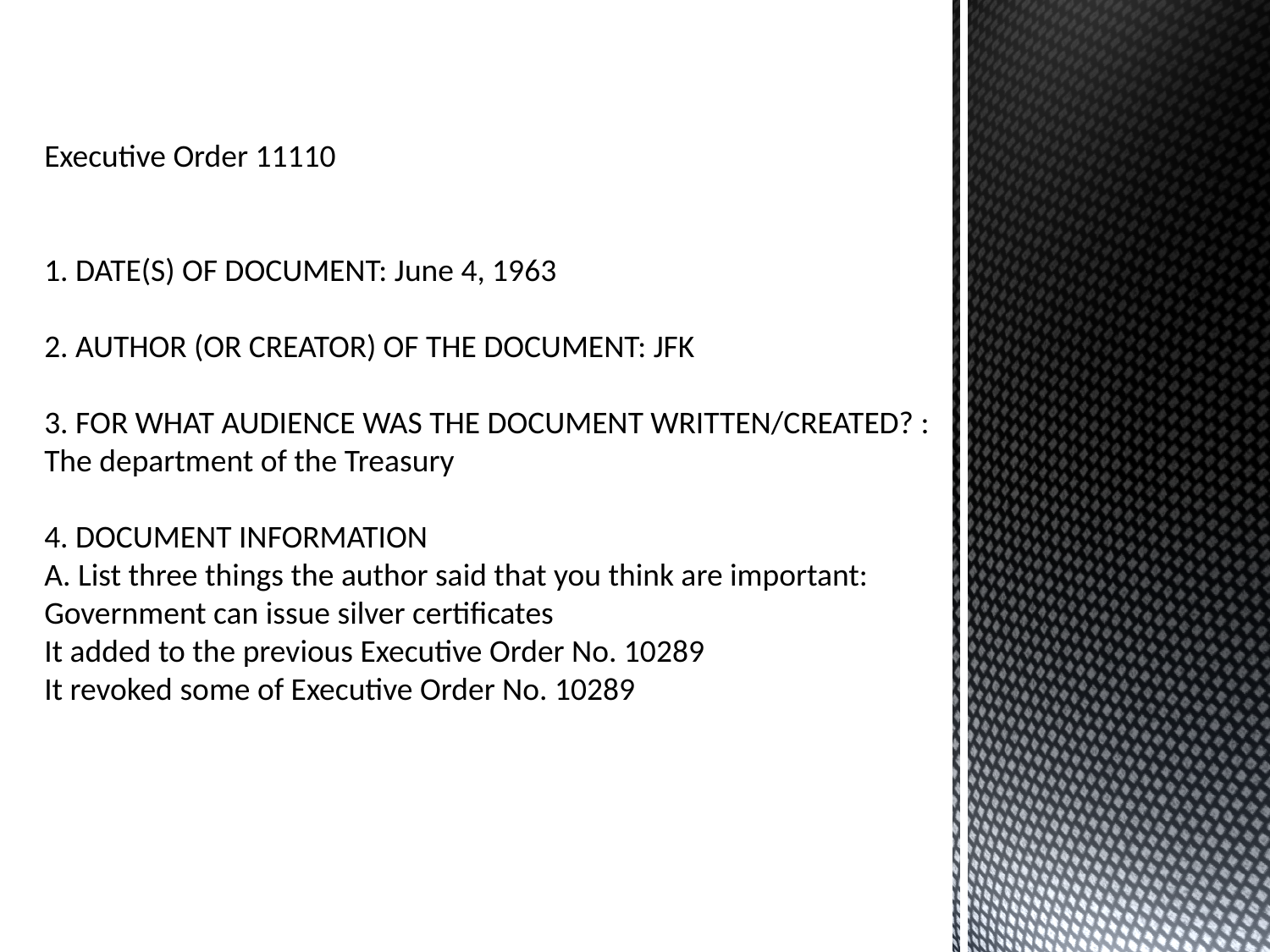

Executive Order 11110

1. DATE(S) OF DOCUMENT: June 4, 1963

2. AUTHOR (OR CREATOR) OF THE DOCUMENT: JFK

3. FOR WHAT AUDIENCE WAS THE DOCUMENT WRITTEN/CREATED? : The department of the Treasury

4. DOCUMENT INFORMATION
A. List three things the author said that you think are important:
Government can issue silver certificates
It added to the previous Executive Order No. 10289
It revoked some of Executive Order No. 10289